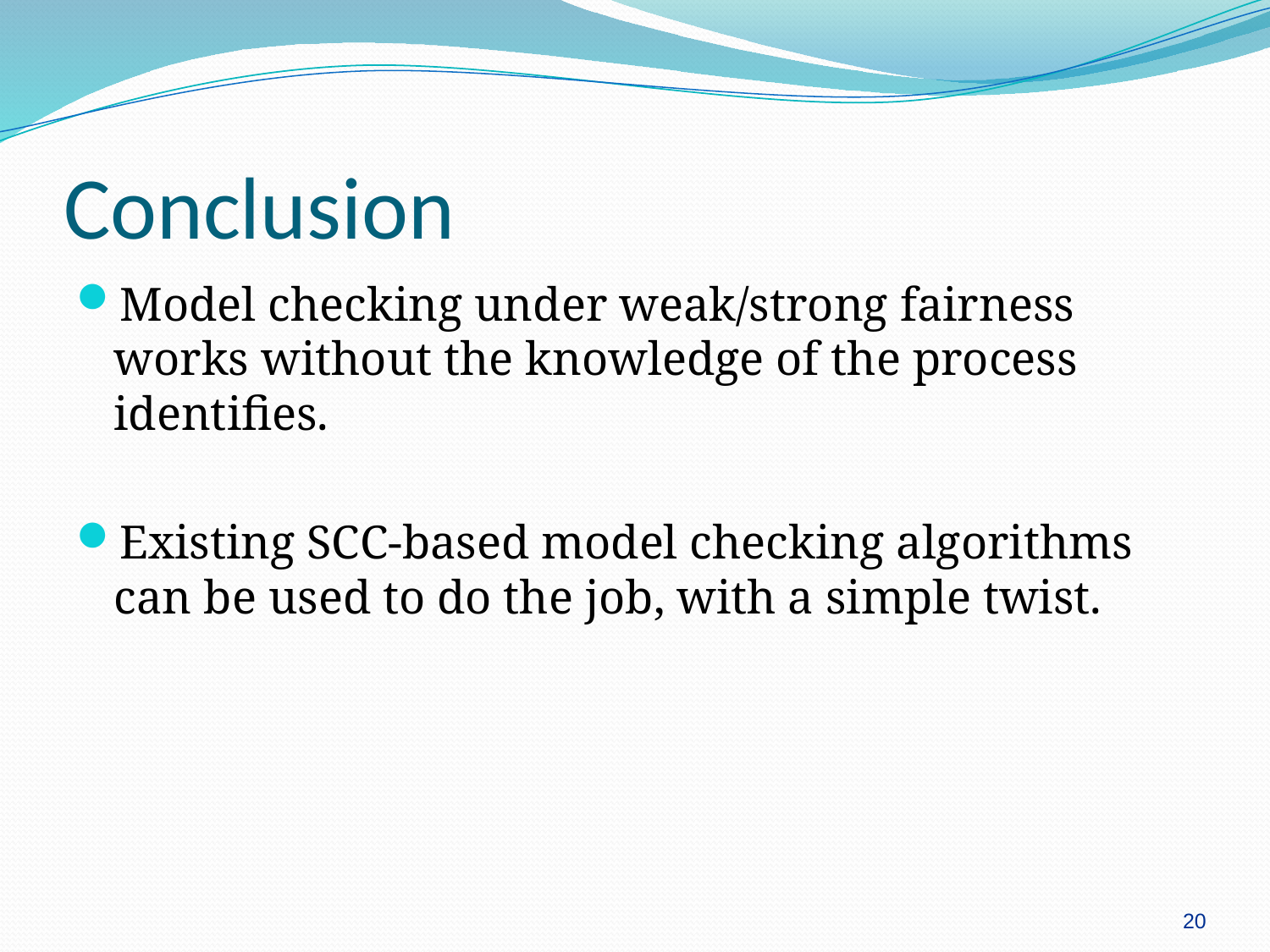

# Conclusion
Model checking under weak/strong fairness works without the knowledge of the process identifies.

Existing SCC-based model checking algorithms can be used to do the job, with a simple twist.
20